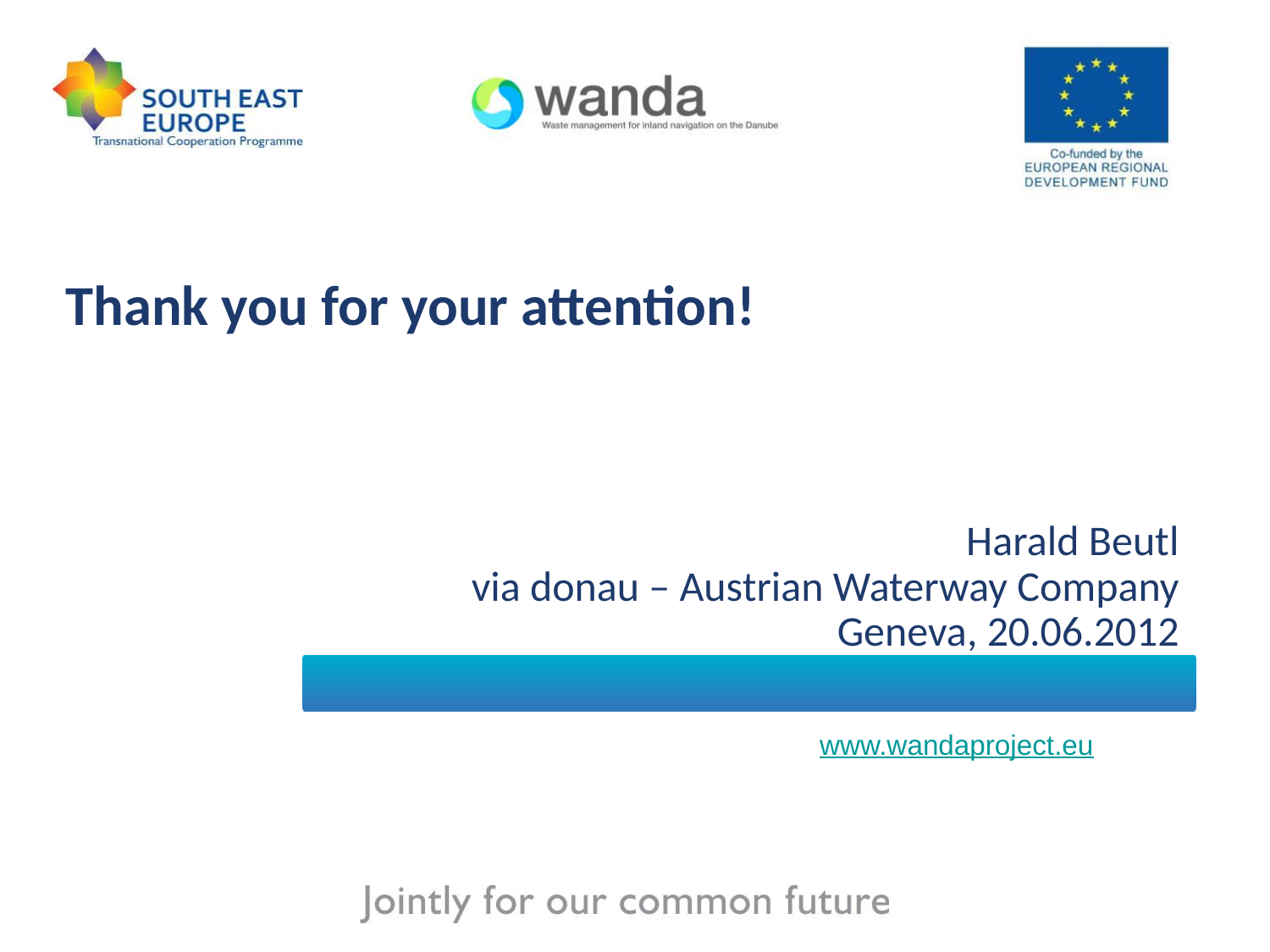

# Thank you for your attention!
Harald Beutl
via donau – Austrian Waterway Company
Geneva, 20.06.2012
www.wandaproject.eu